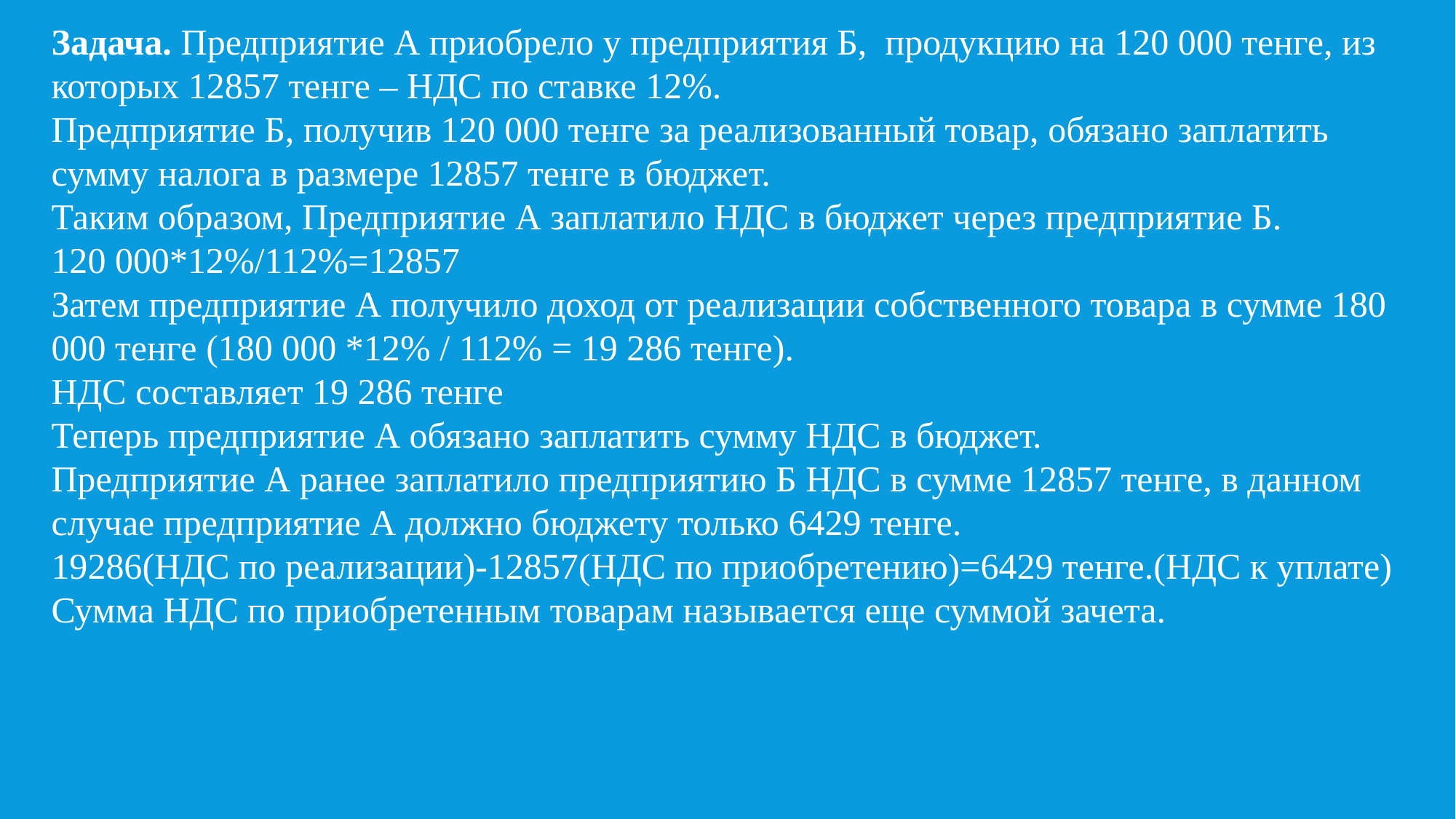

Задача. Предприятие А приобрело у предприятия Б,  продукцию на 120 000 тенге, из которых 12857 тенге – НДС по ставке 12%.
Предприятие Б, получив 120 000 тенге за реализованный товар, обязано заплатить сумму налога в размере 12857 тенге в бюджет.
Таким образом, Предприятие А заплатило НДС в бюджет через предприятие Б.
120 000*12%/112%=12857
Затем предприятие А получило доход от реализации собственного товара в сумме 180 000 тенге (180 000 *12% / 112% = 19 286 тенге).
НДС составляет 19 286 тенге
Теперь предприятие А обязано заплатить сумму НДС в бюджет.
Предприятие А ранее заплатило предприятию Б НДС в сумме 12857 тенге, в данном случае предприятие А должно бюджету только 6429 тенге.
19286(НДС по реализации)-12857(НДС по приобретению)=6429 тенге.(НДС к уплате)
Сумма НДС по приобретенным товарам называется еще суммой зачета.